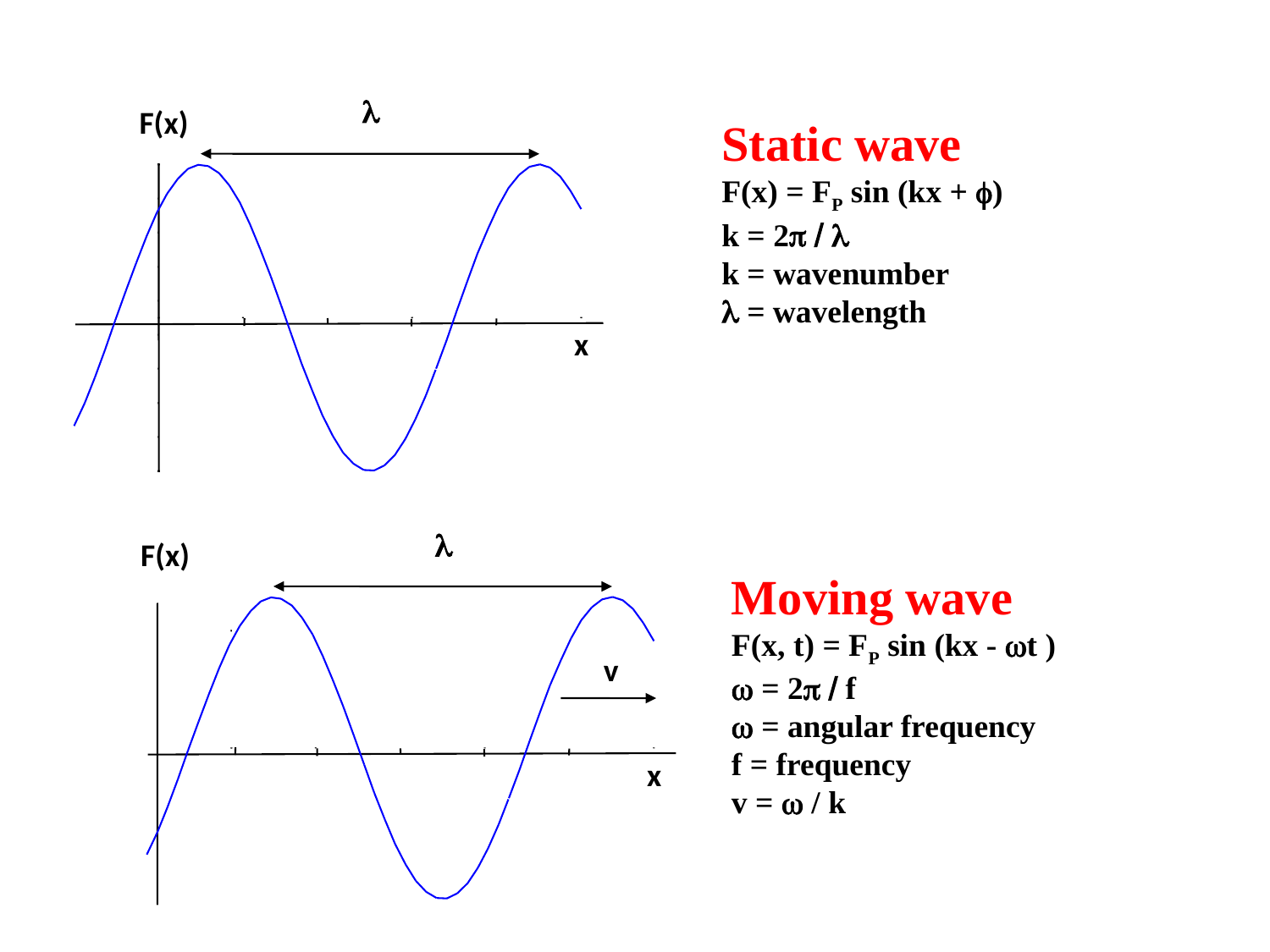

λ
F(x)

x
Static wave
F(x) = FP sin (kx + φ)
k = 2π / λ
k = wavenumber
λ = wavelength
λ
F(x)

v

x

Moving wave
F(x, t) = FP sin (kx - ωt )
ω = 2π / f
ω = angular frequency
f = frequency
v = ω / k